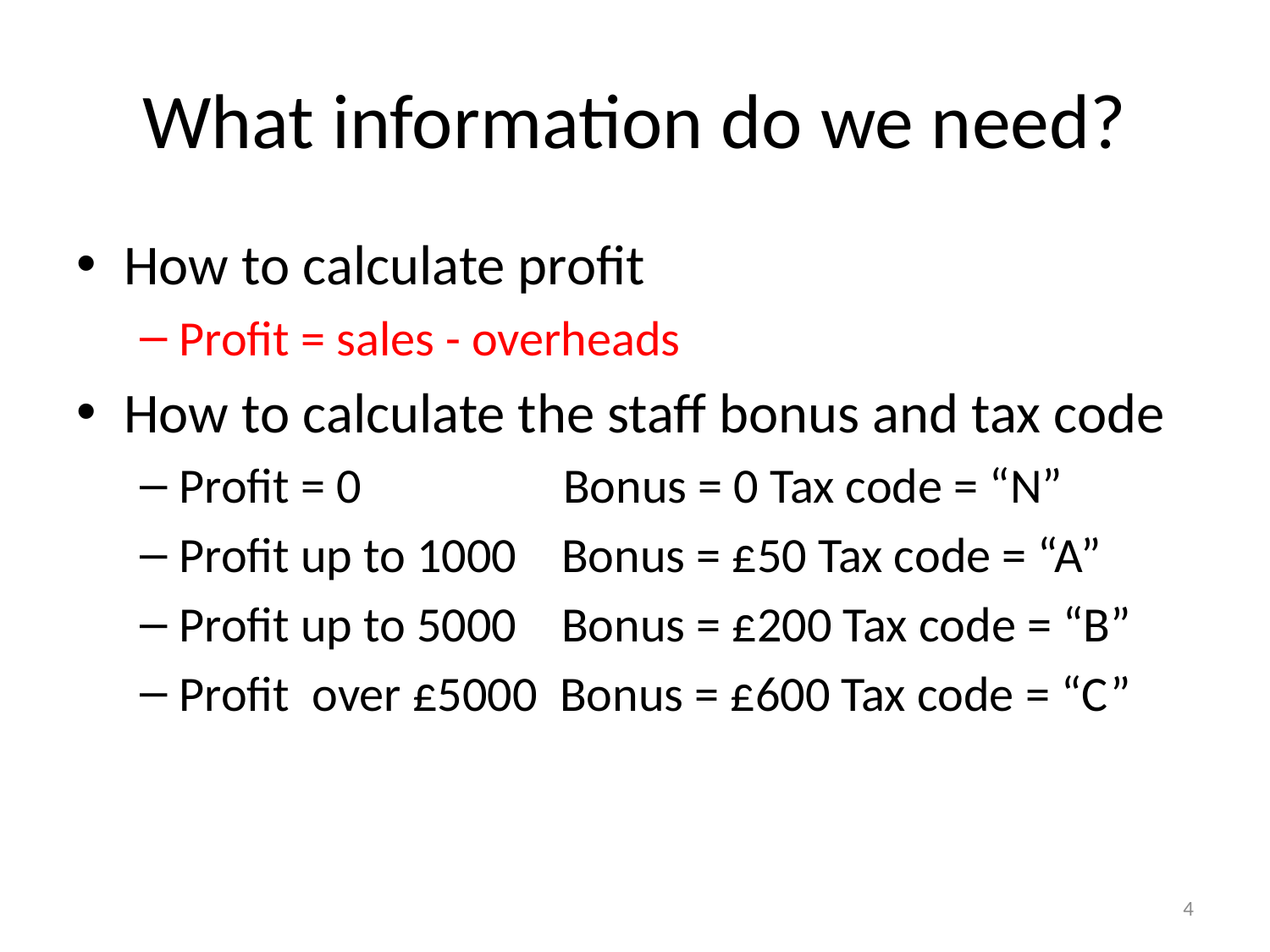

# What information do we need?
How to calculate profit
Profit = sales - overheads
How to calculate the staff bonus and tax code
Profit = 0                  Bonus = 0 Tax code = “N”
Profit up to 1000    Bonus = £50 Tax code = “A”
Profit up to 5000    Bonus = £200 Tax code = “B”
Profit  over £5000  Bonus = £600 Tax code = “C”

4